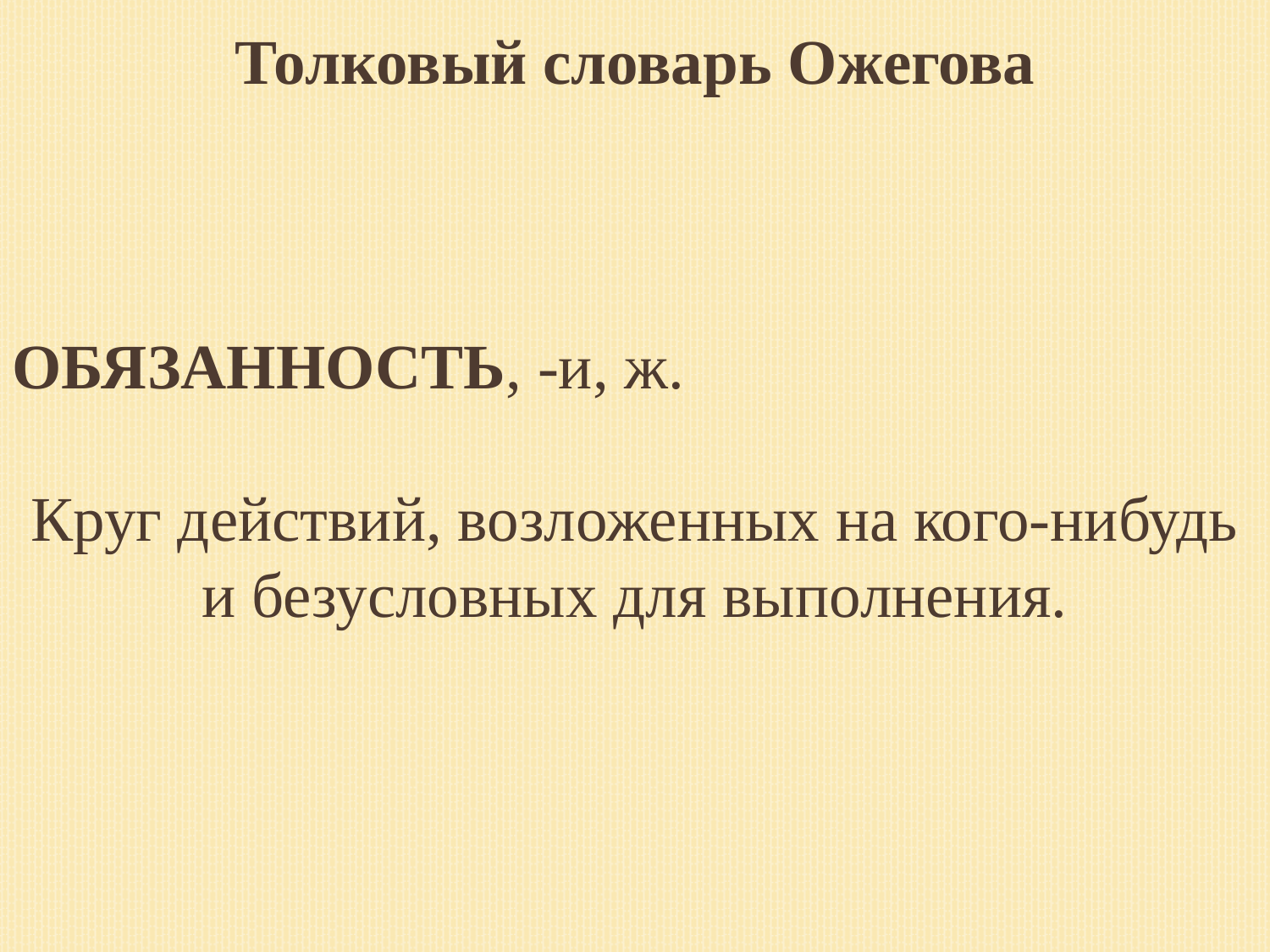

Толковый словарь Ожегова
ОБЯЗАННОСТЬ, -и, ж.

Круг действий, возложенных на кого-нибудь и безусловных для выполнения.